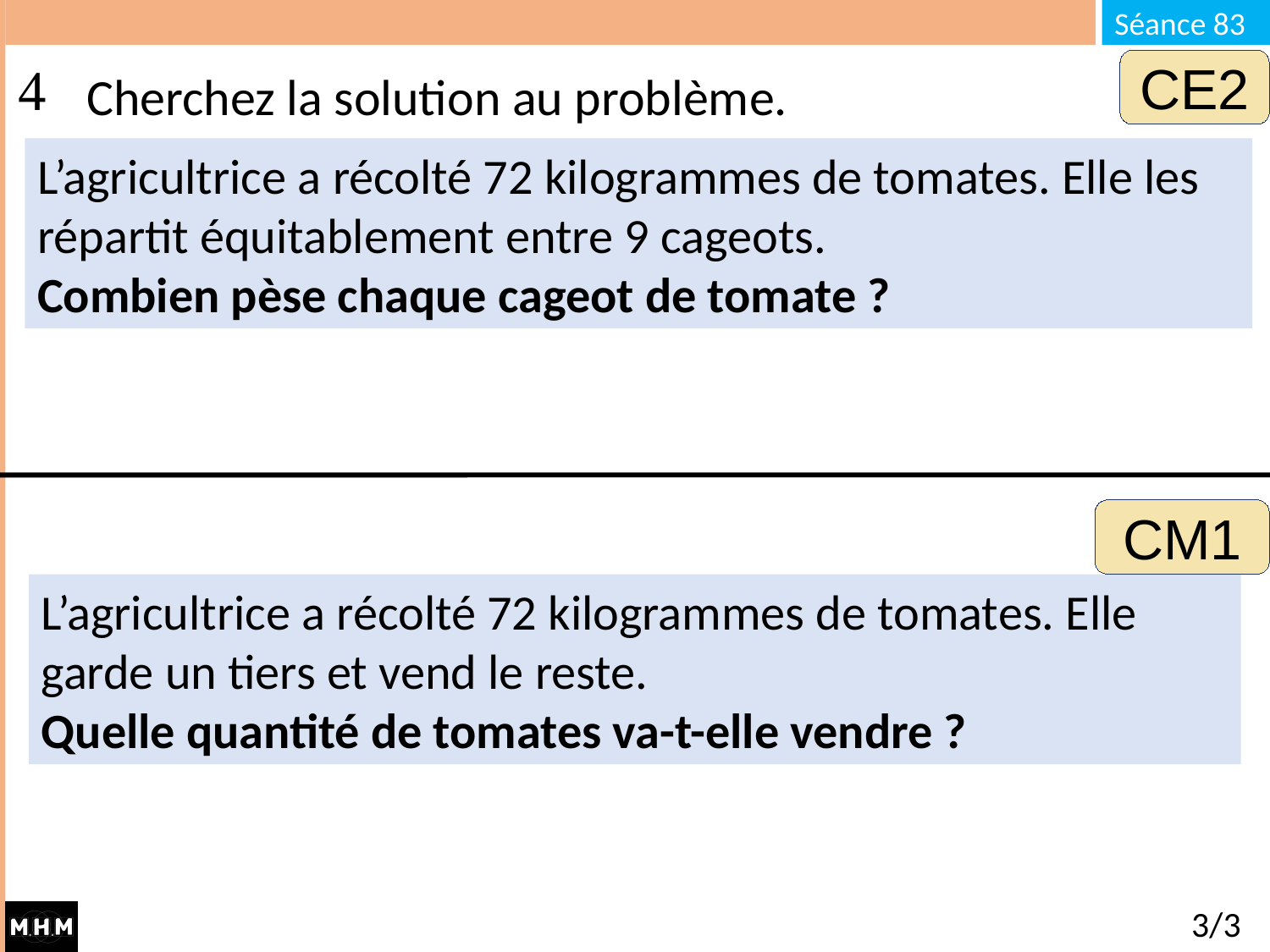

# Cherchez la solution au problème.
CE2
L’agricultrice a récolté 72 kilogrammes de tomates. Elle les répartit équitablement entre 9 cageots.
Combien pèse chaque cageot de tomate ?

CM1
L’agricultrice a récolté 72 kilogrammes de tomates. Elle garde un tiers et vend le reste.
Quelle quantité de tomates va-t-elle vendre ?
3/3